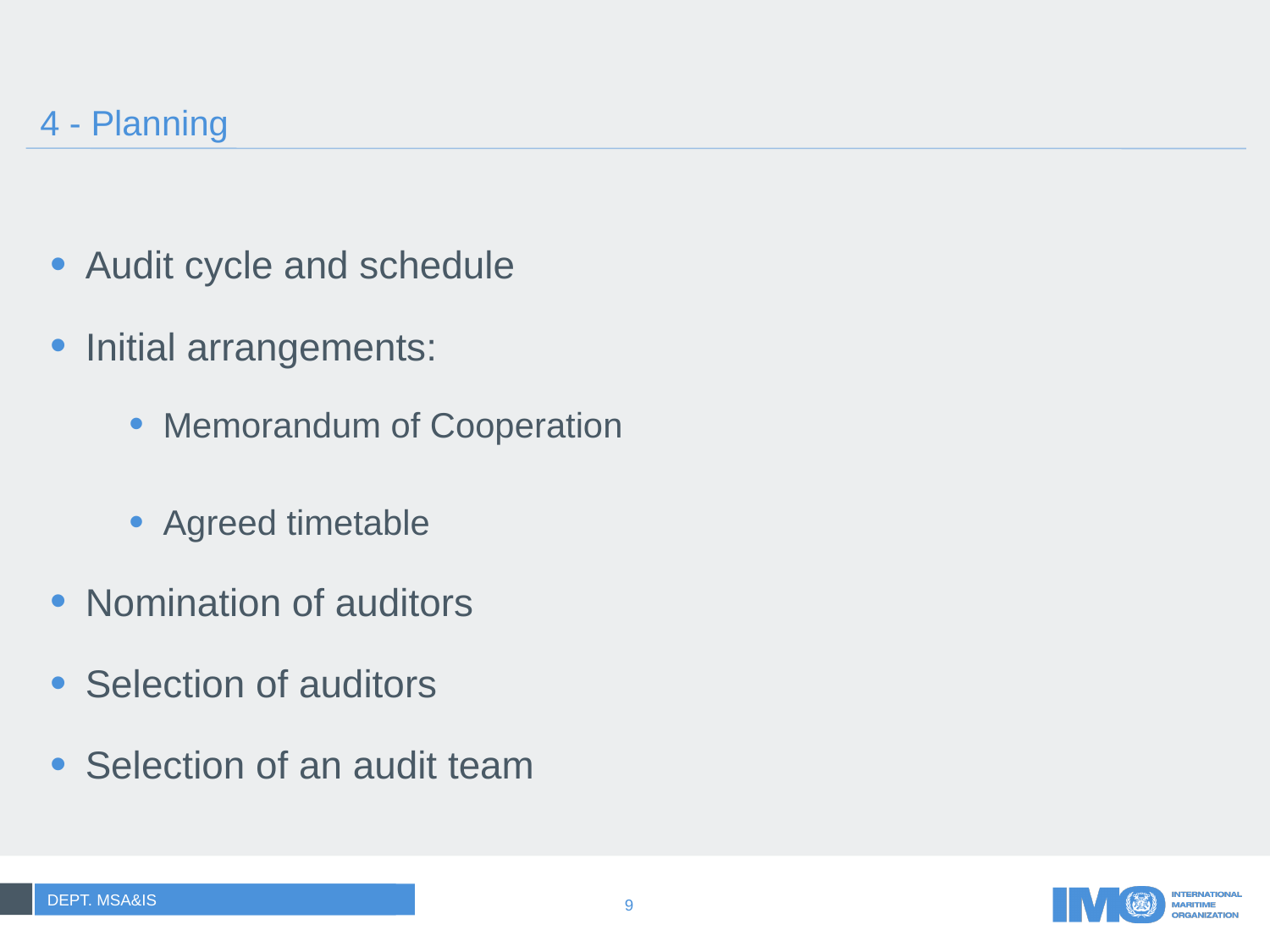

# 4 - Planning

Audit cycle and schedule

Initial arrangements:

Memorandum of Cooperation

Agreed timetable

Nomination of auditors

Selection of auditors

Selection of an audit team